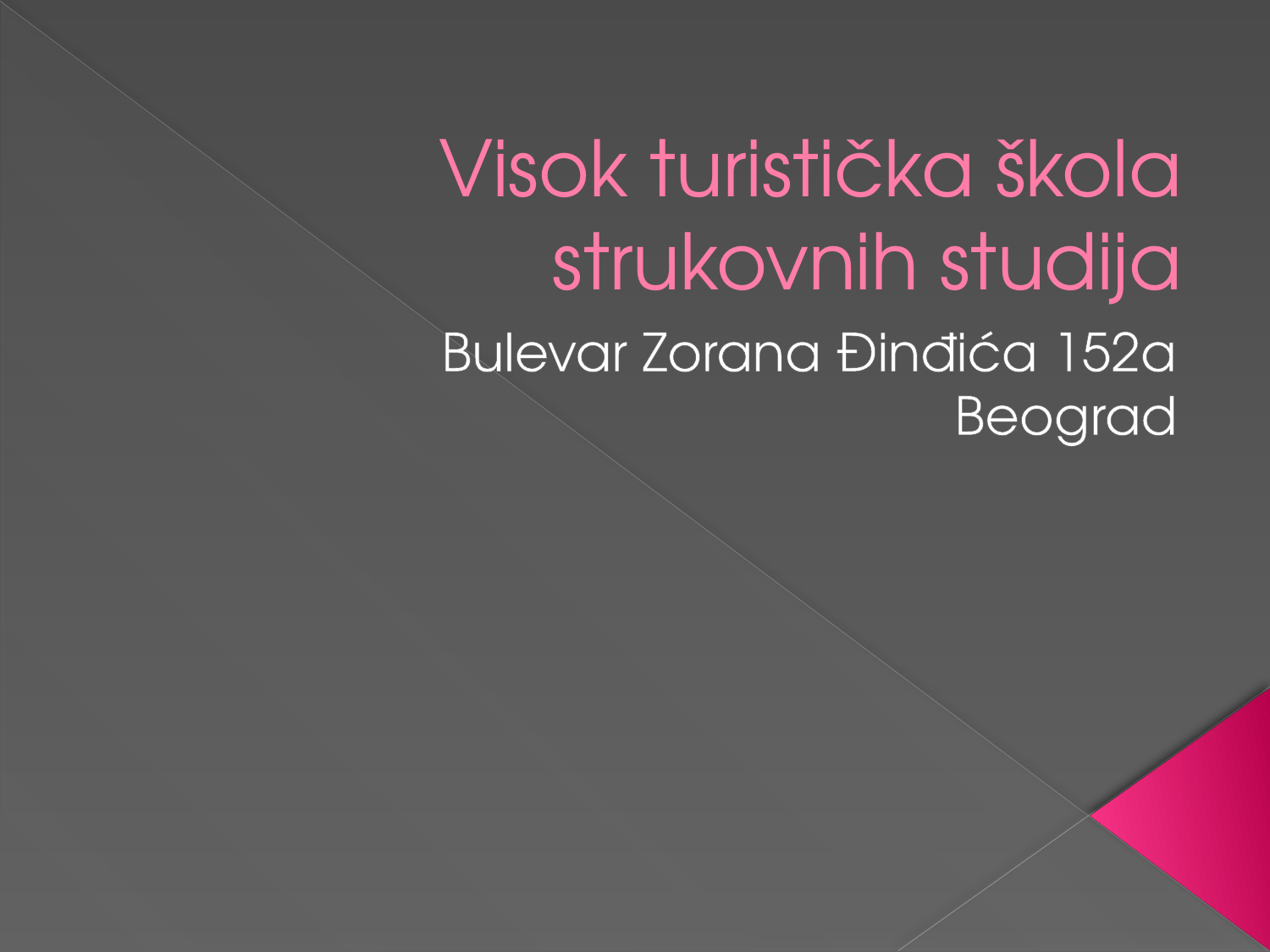

# Visok turistička škola strukovnih studija
Bulevar Zorana Đinđića 152a
Beograd